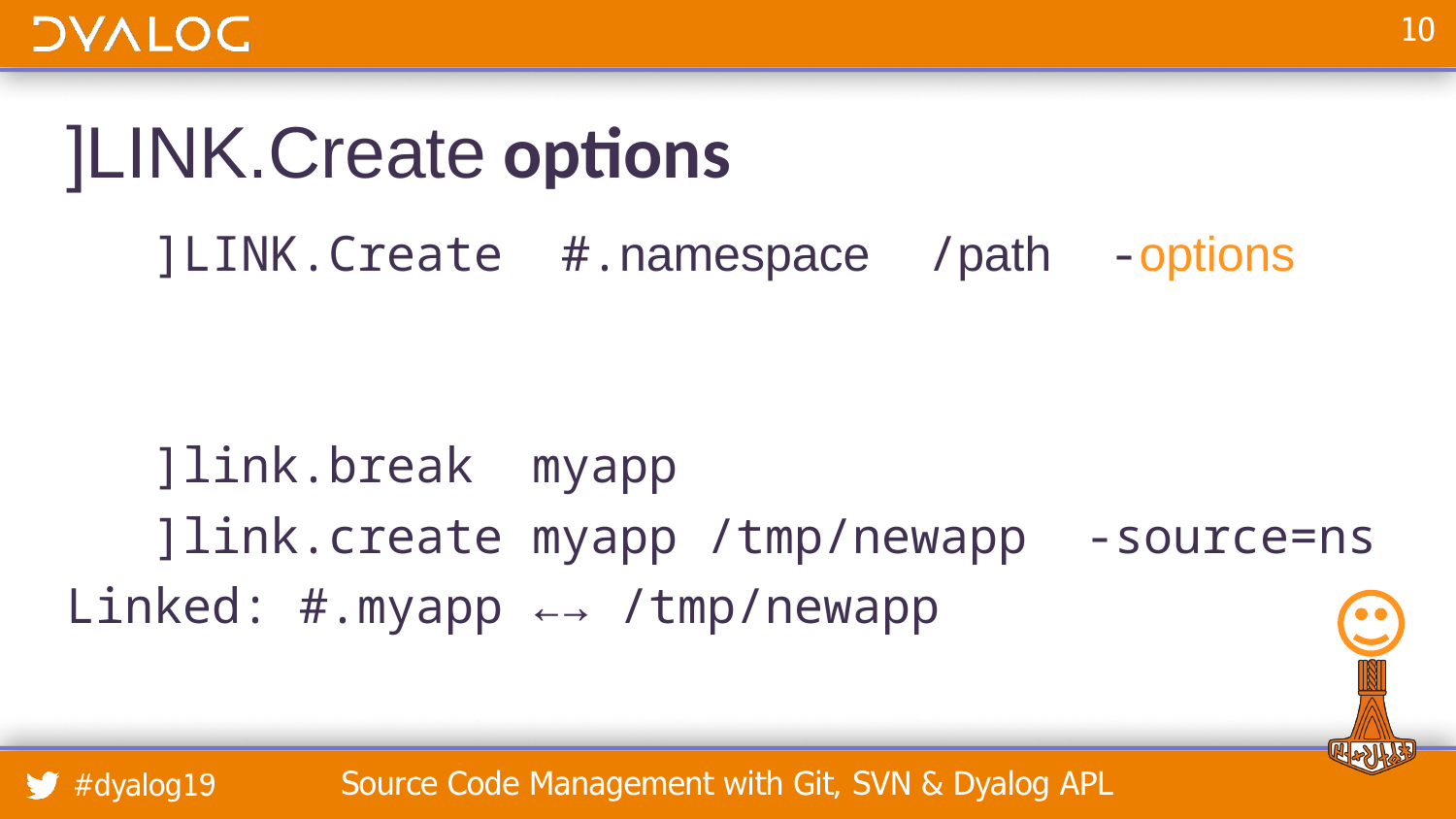

# ]LINK.Create options
   ]LINK.Create  #.namespace  /path  -options

   ]link.break  myapp
   ]link.create myapp /tmp/newapp  -source=ns
Linked: #.myapp ←→ /tmp/newapp